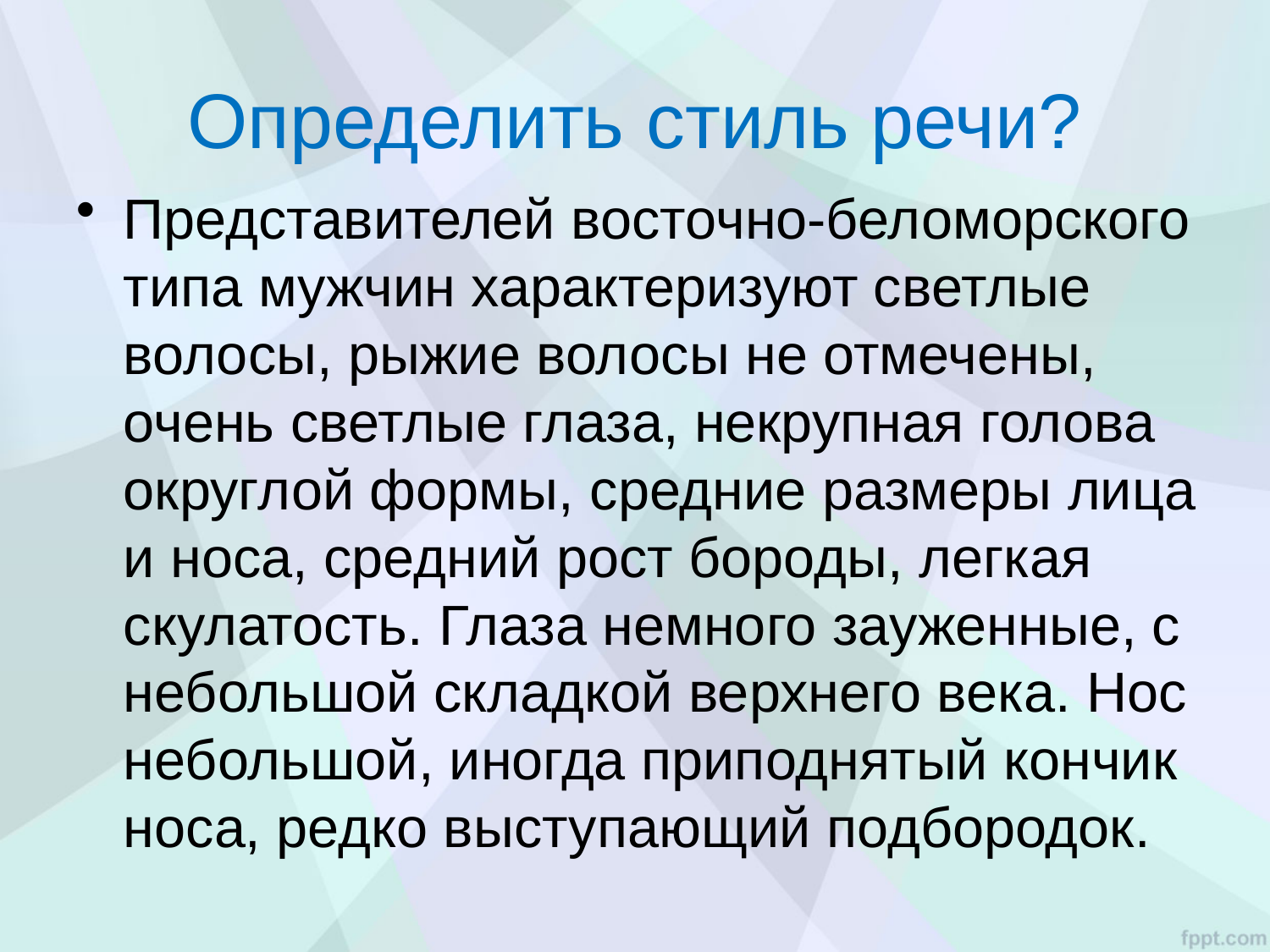

# Определить стиль речи?
Представителей восточно-беломорского типа мужчин характеризуют светлые волосы, рыжие волосы не отмечены, очень светлые глаза, некрупная голова округлой формы, средние размеры лица и носа, средний рост бороды, легкая скулатость. Глаза немного зауженные, с небольшой складкой верхнего века. Нос небольшой, иногда приподнятый кончик носа, редко выступающий подбородок.